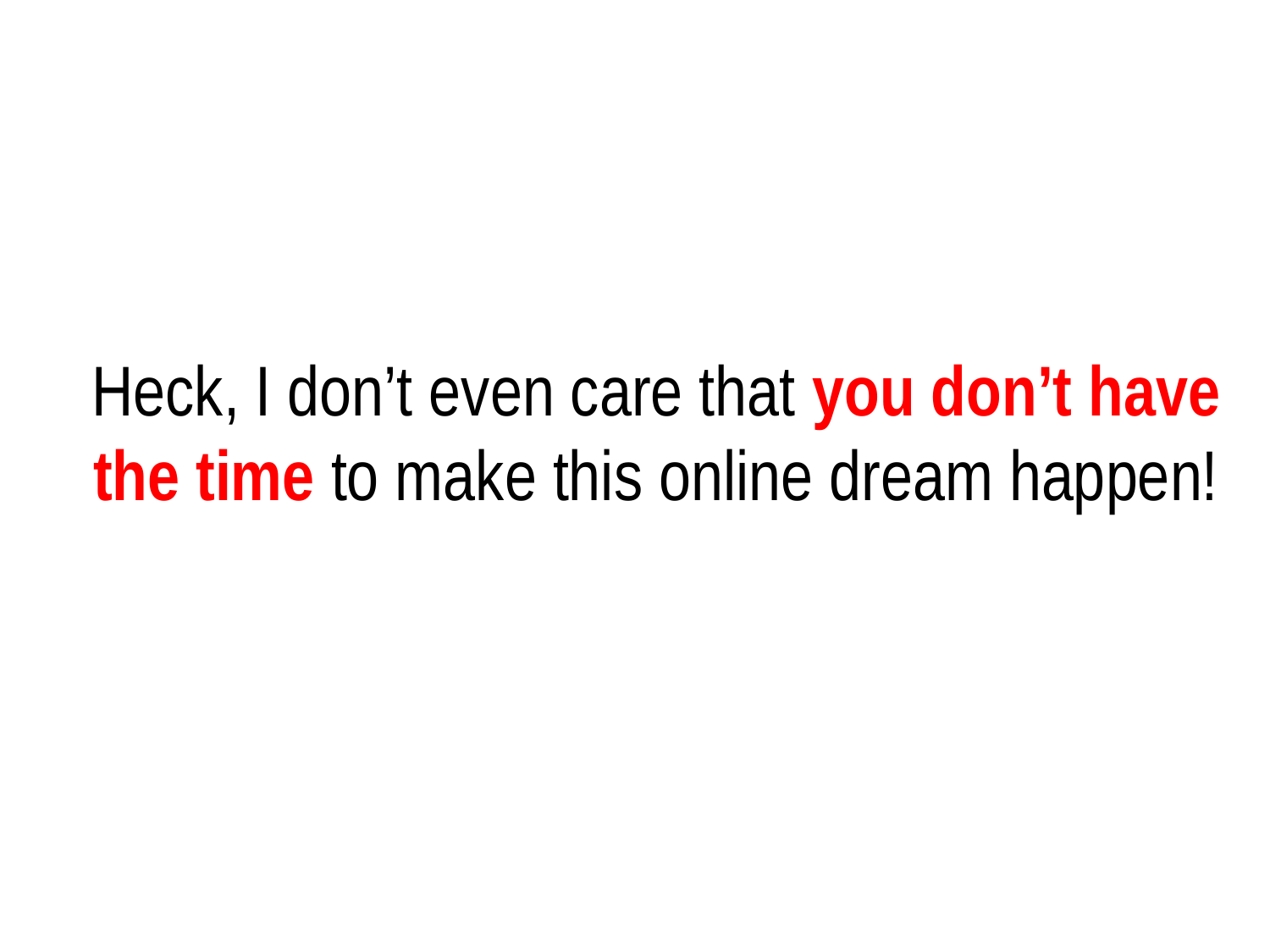

# Heck, I don’t even care that you don’t have the time to make this online dream happen!